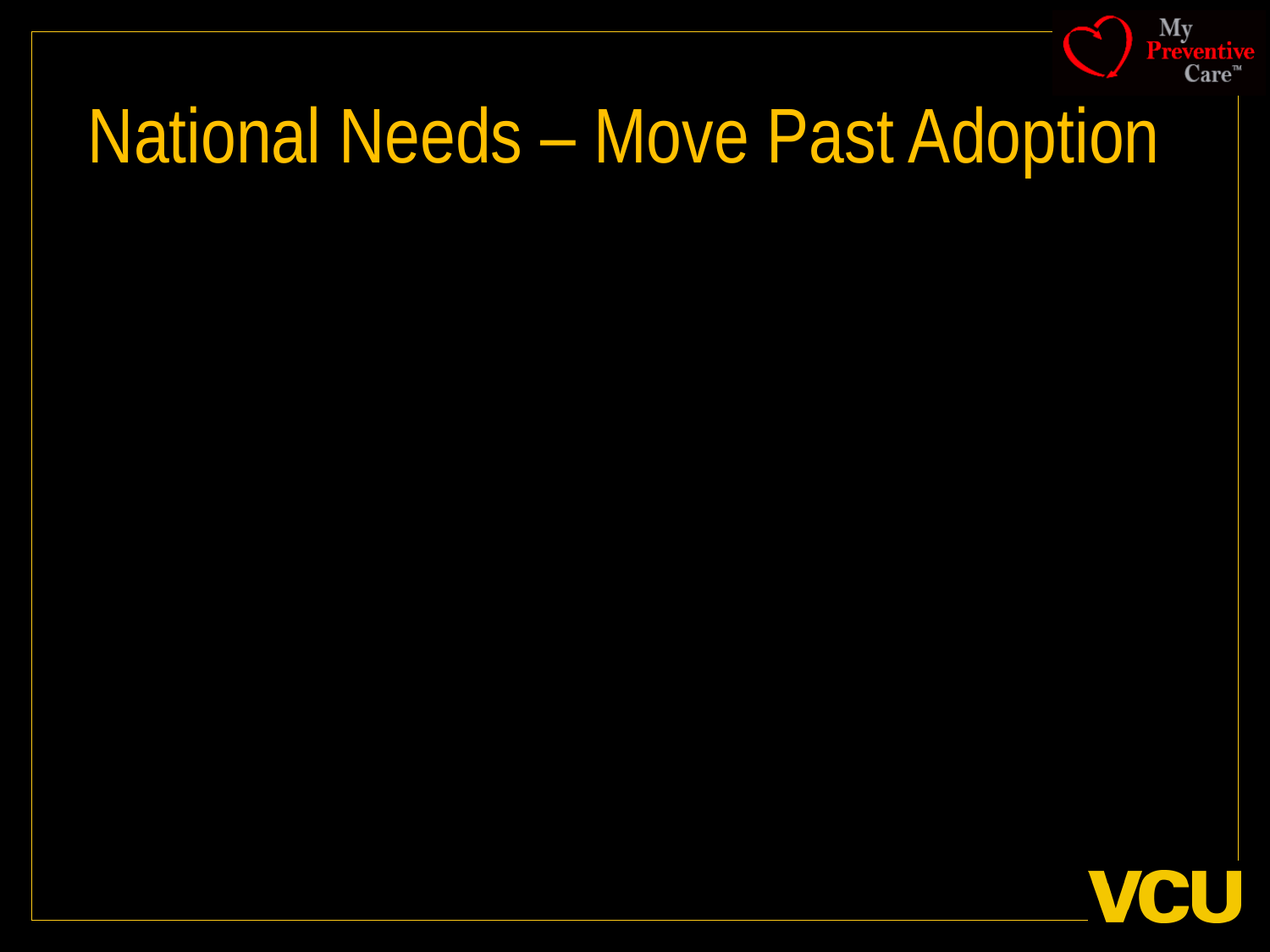

# National Needs – Move Past Adoption